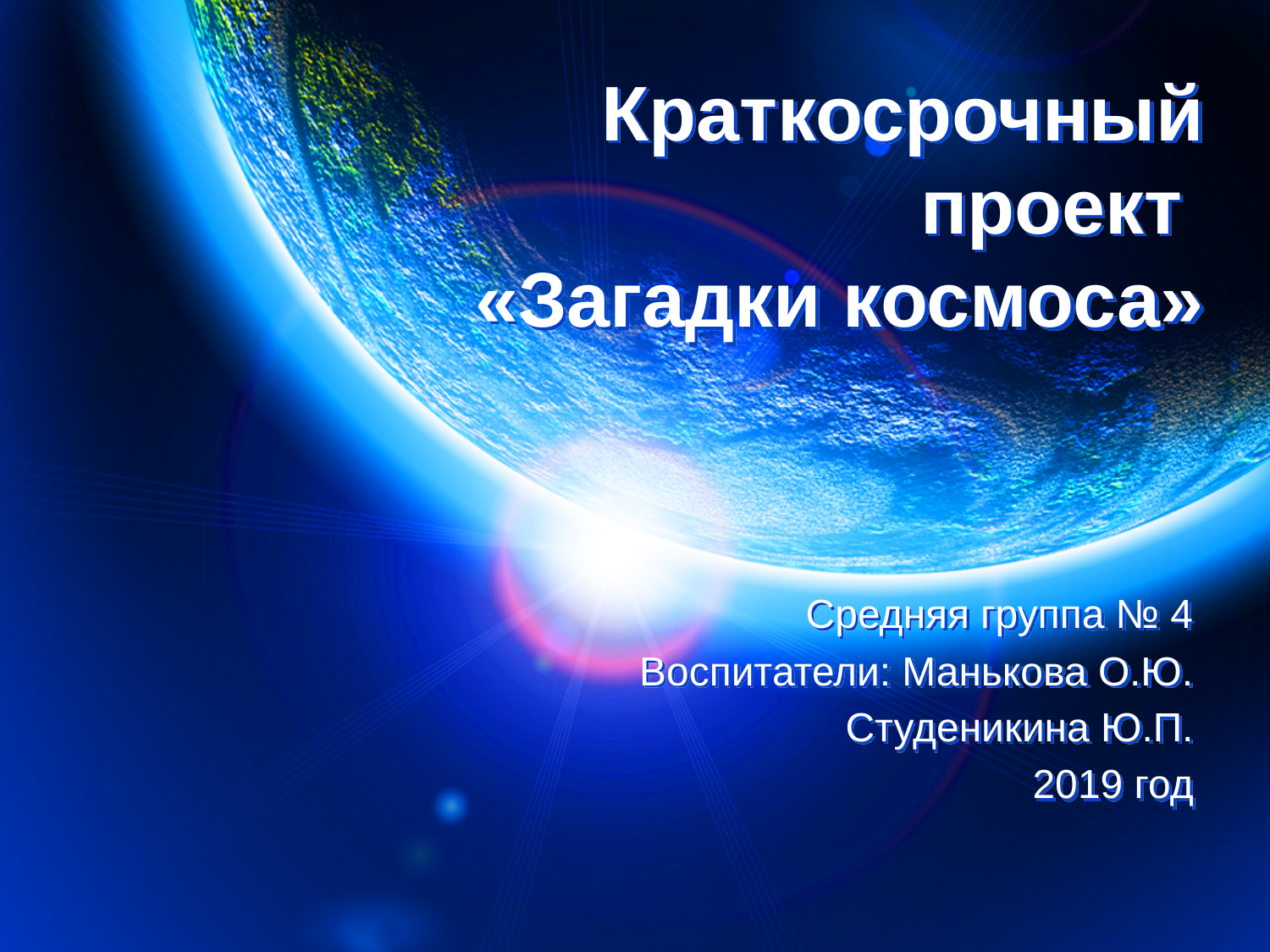

# Краткосрочный проект «Загадки космоса»
Средняя группа № 4
Воспитатели: Манькова О.Ю.
Студеникина Ю.П.
2019 год